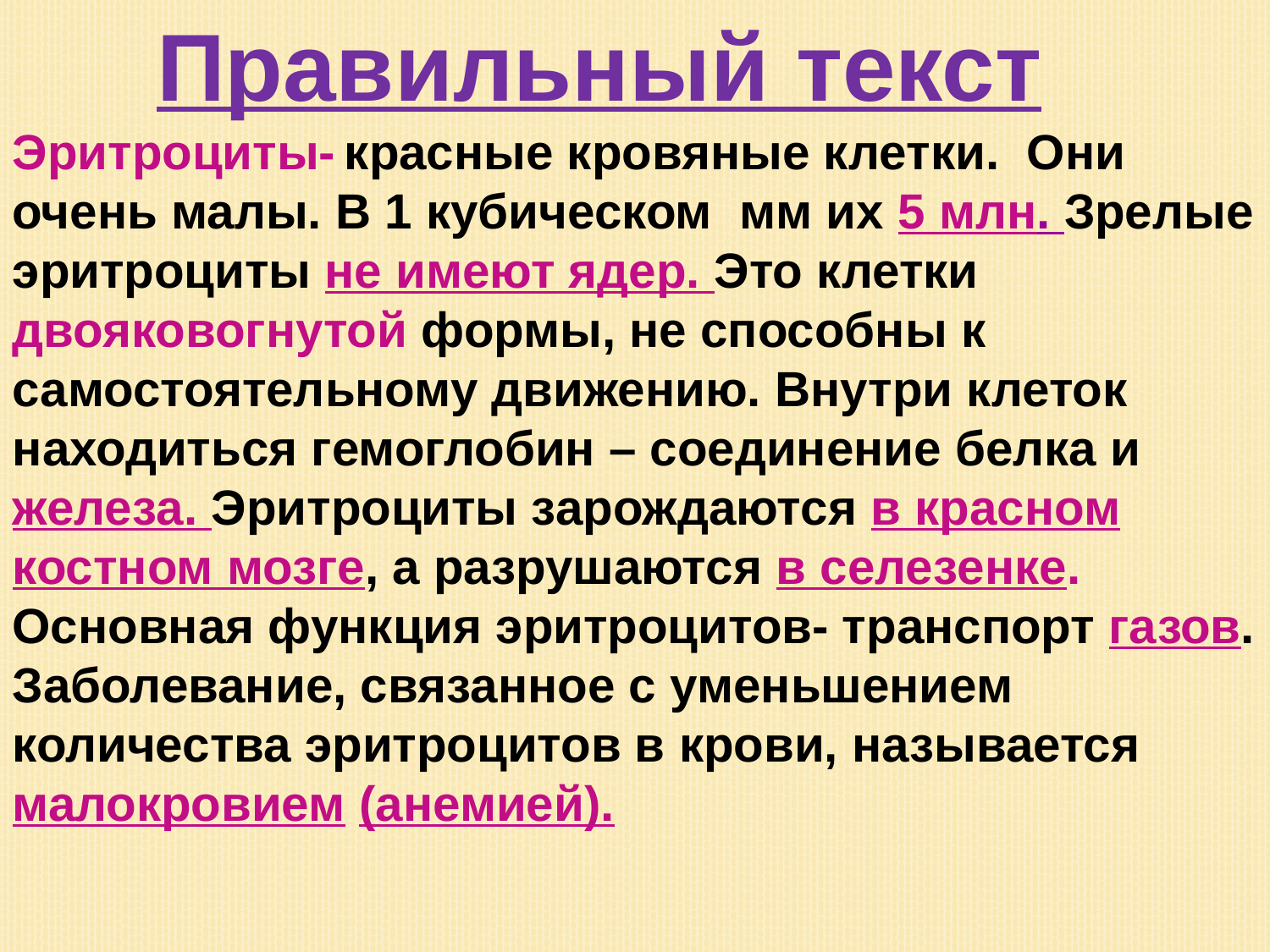

Правильный текст
Эритроциты- красные кровяные клетки.  Они очень малы. В 1 кубическом  мм их 5 млн. Зрелые эритроциты не имеют ядер. Это клетки двояковогнутой формы, не способны к самостоятельному движению. Внутри клеток  находиться гемоглобин – соединение белка и железа. Эритроциты зарождаются в красном костном мозге, а разрушаются в селезенке.  Основная функция эритроцитов- транспорт газов. Заболевание, связанное с уменьшением количества эритроцитов в крови, называется  малокровием (анемией).